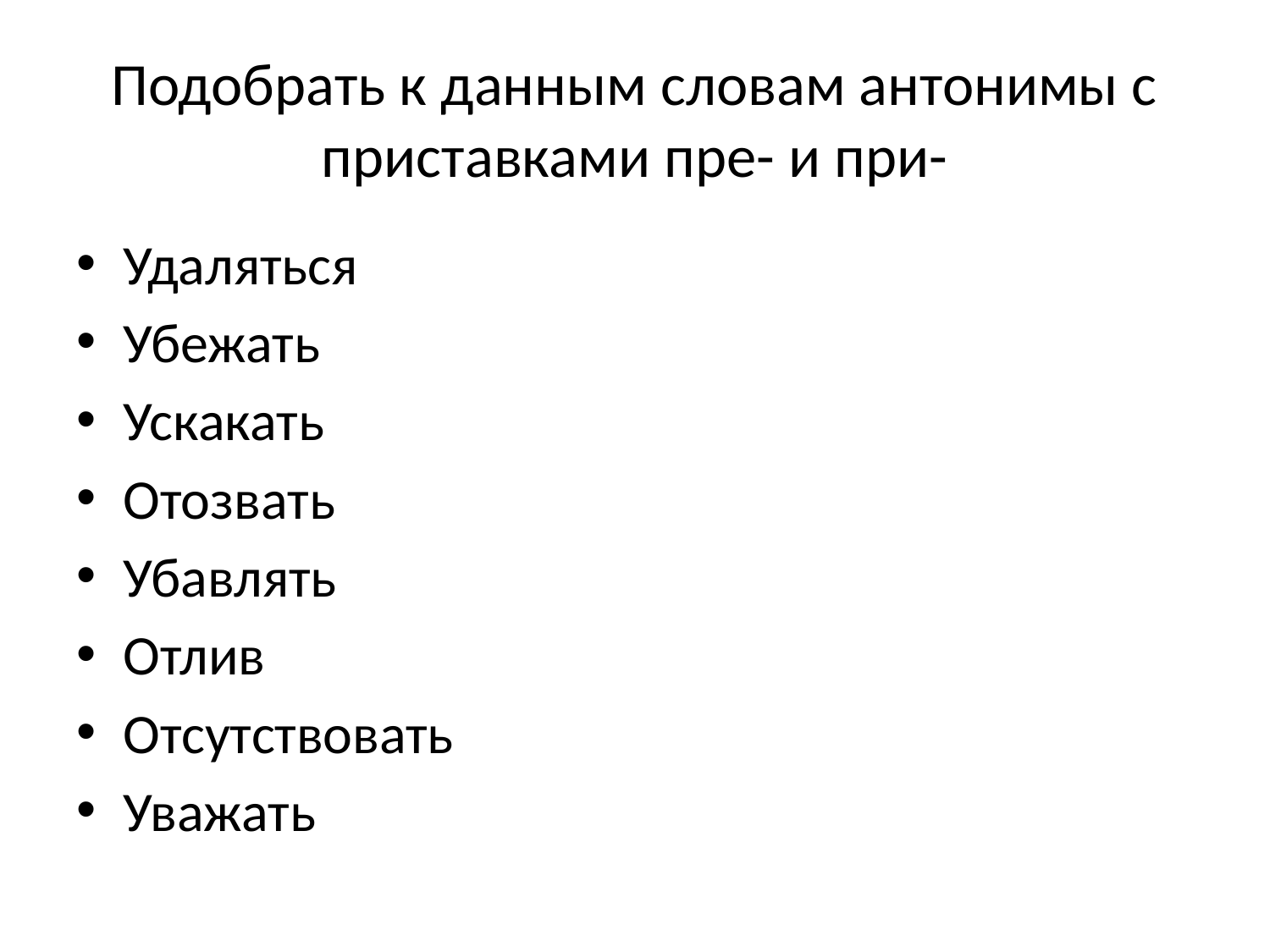

# Подобрать к данным словам антонимы с приставками пре- и при-
Удаляться
Убежать
Ускакать
Отозвать
Убавлять
Отлив
Отсутствовать
Уважать